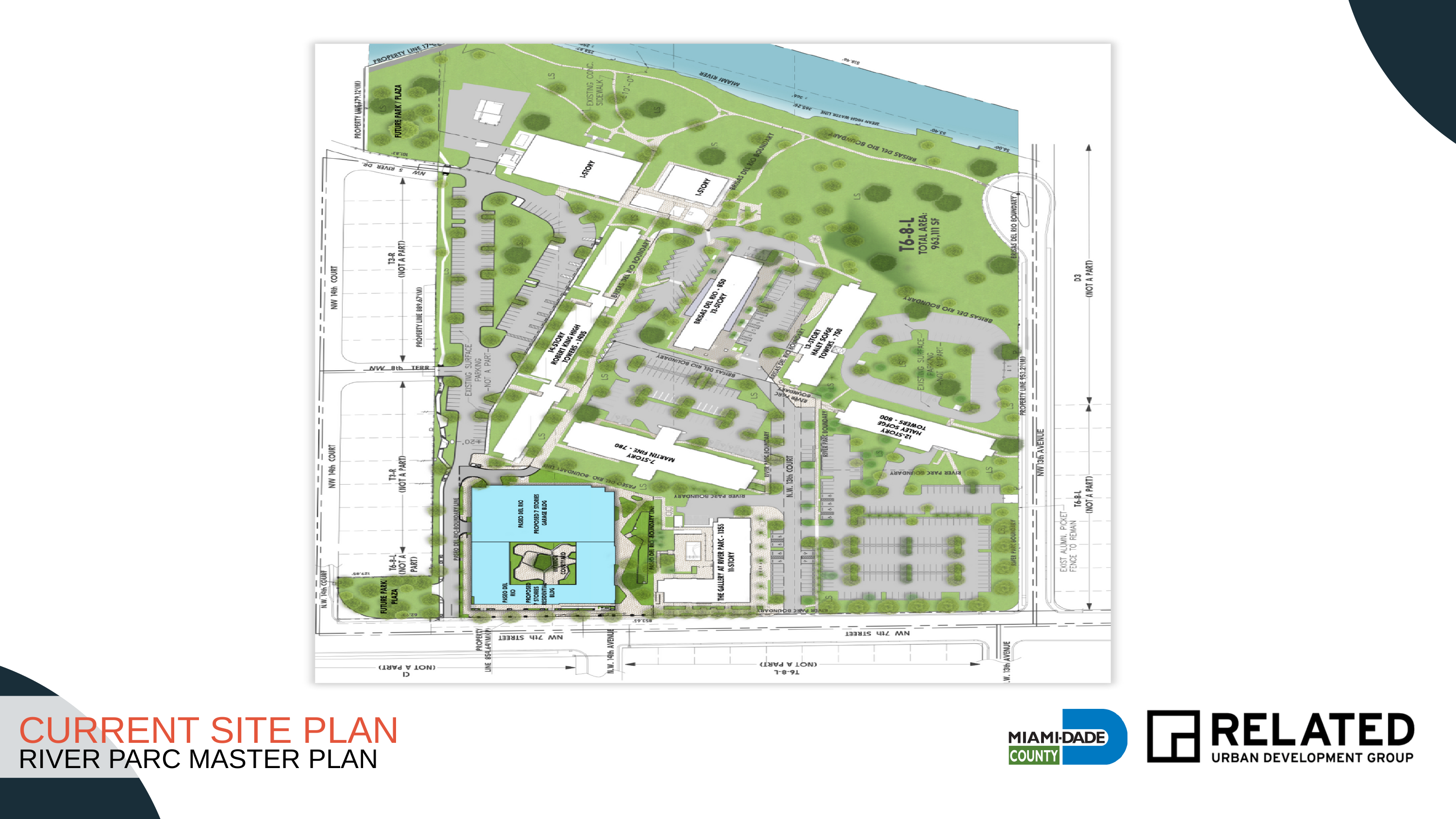

CURRENT SITE PLAN
RIVER PARC MASTER PLAN